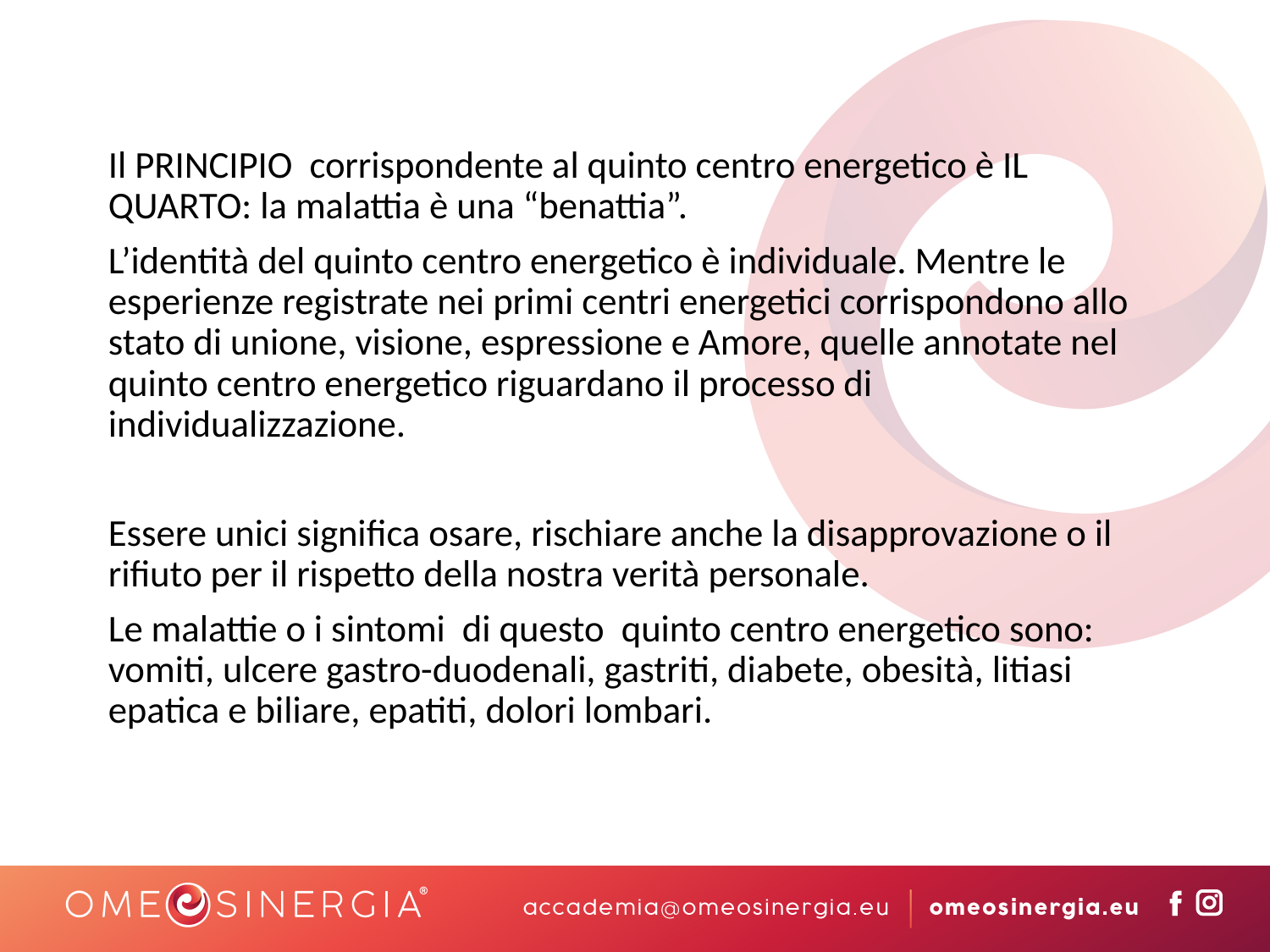

Il PRINCIPIO  corrispondente al quinto centro energetico è IL QUARTO: la malattia è una “benattia”.
L’identità del quinto centro energetico è individuale. Mentre le esperienze registrate nei primi centri energetici corrispondono allo stato di unione, visione, espressione e Amore, quelle annotate nel quinto centro energetico riguardano il processo di individualizzazione.

Essere unici significa osare, rischiare anche la disapprovazione o il rifiuto per il rispetto della nostra verità personale.
Le malattie o i sintomi  di questo  quinto centro energetico sono: vomiti, ulcere gastro-duodenali, gastriti, diabete, obesità, litiasi epatica e biliare, epatiti, dolori lombari.